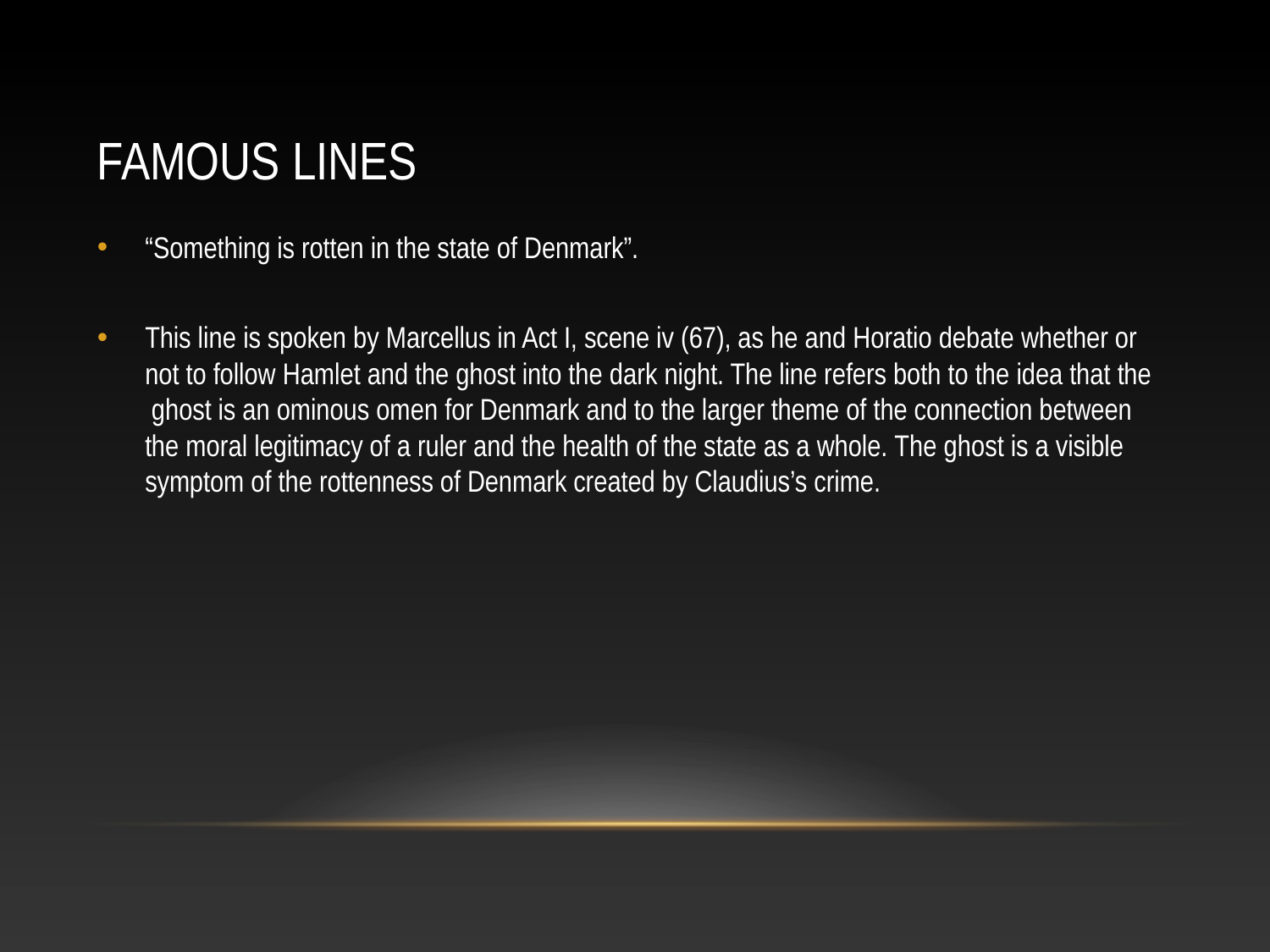

# FAMOUS LINES
“Something is rotten in the state of Denmark”.
•
This line is spoken by Marcellus in Act I, scene iv (67), as he and Horatio debate whether or  not to follow Hamlet and the ghost into the dark night. The line refers both to the idea that the  ghost is an ominous omen for Denmark and to the larger theme of the connection between  the moral legitimacy of a ruler and the health of the state as a whole. The ghost is a visible  symptom of the rottenness of Denmark created by Claudius’s crime.